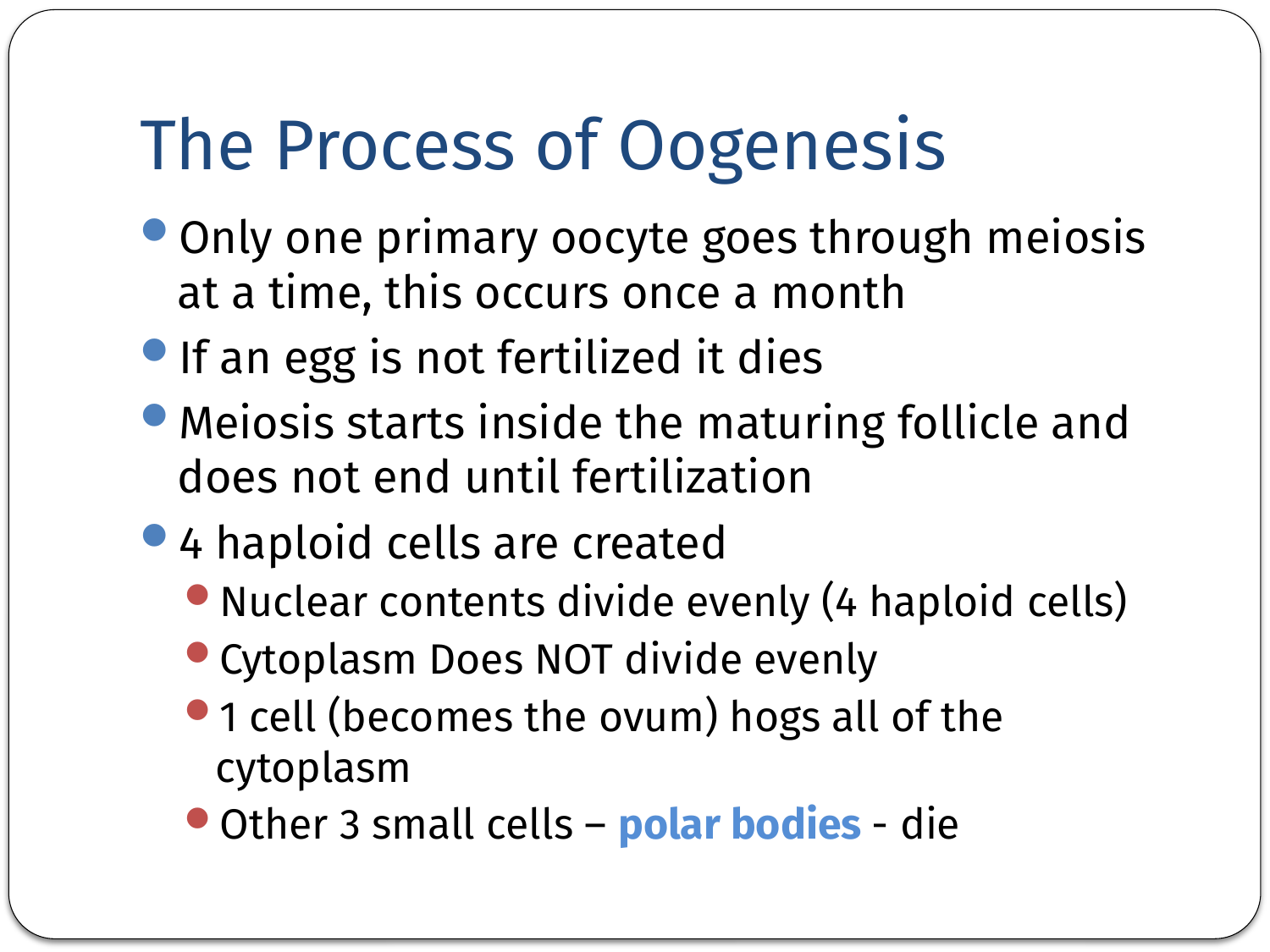

# The Process of Oogenesis
Only one primary oocyte goes through meiosis at a time, this occurs once a month
If an egg is not fertilized it dies
Meiosis starts inside the maturing follicle and does not end until fertilization
4 haploid cells are created
Nuclear contents divide evenly (4 haploid cells)
Cytoplasm Does NOT divide evenly
1 cell (becomes the ovum) hogs all of the cytoplasm
Other 3 small cells – polar bodies - die